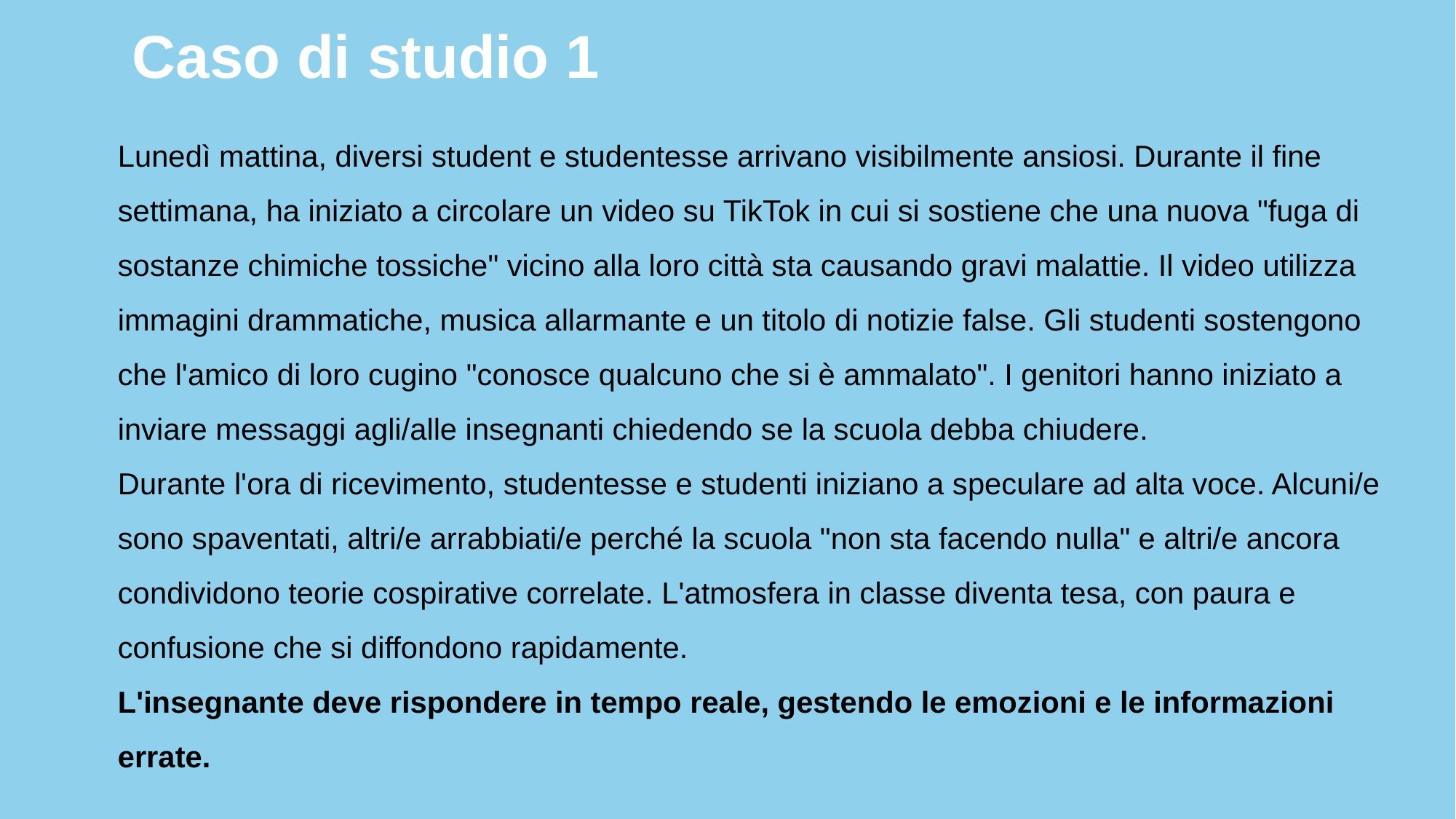

Caso di studio 1
Lunedì mattina, diversi student e studentesse arrivano visibilmente ansiosi. Durante il fine settimana, ha iniziato a circolare un video su TikTok in cui si sostiene che una nuova "fuga di sostanze chimiche tossiche" vicino alla loro città sta causando gravi malattie. Il video utilizza immagini drammatiche, musica allarmante e un titolo di notizie false. Gli studenti sostengono che l'amico di loro cugino "conosce qualcuno che si è ammalato". I genitori hanno iniziato a inviare messaggi agli/alle insegnanti chiedendo se la scuola debba chiudere.
Durante l'ora di ricevimento, studentesse e studenti iniziano a speculare ad alta voce. Alcuni/e sono spaventati, altri/e arrabbiati/e perché la scuola "non sta facendo nulla" e altri/e ancora condividono teorie cospirative correlate. L'atmosfera in classe diventa tesa, con paura e confusione che si diffondono rapidamente.
L'insegnante deve rispondere in tempo reale, gestendo le emozioni e le informazioni errate.